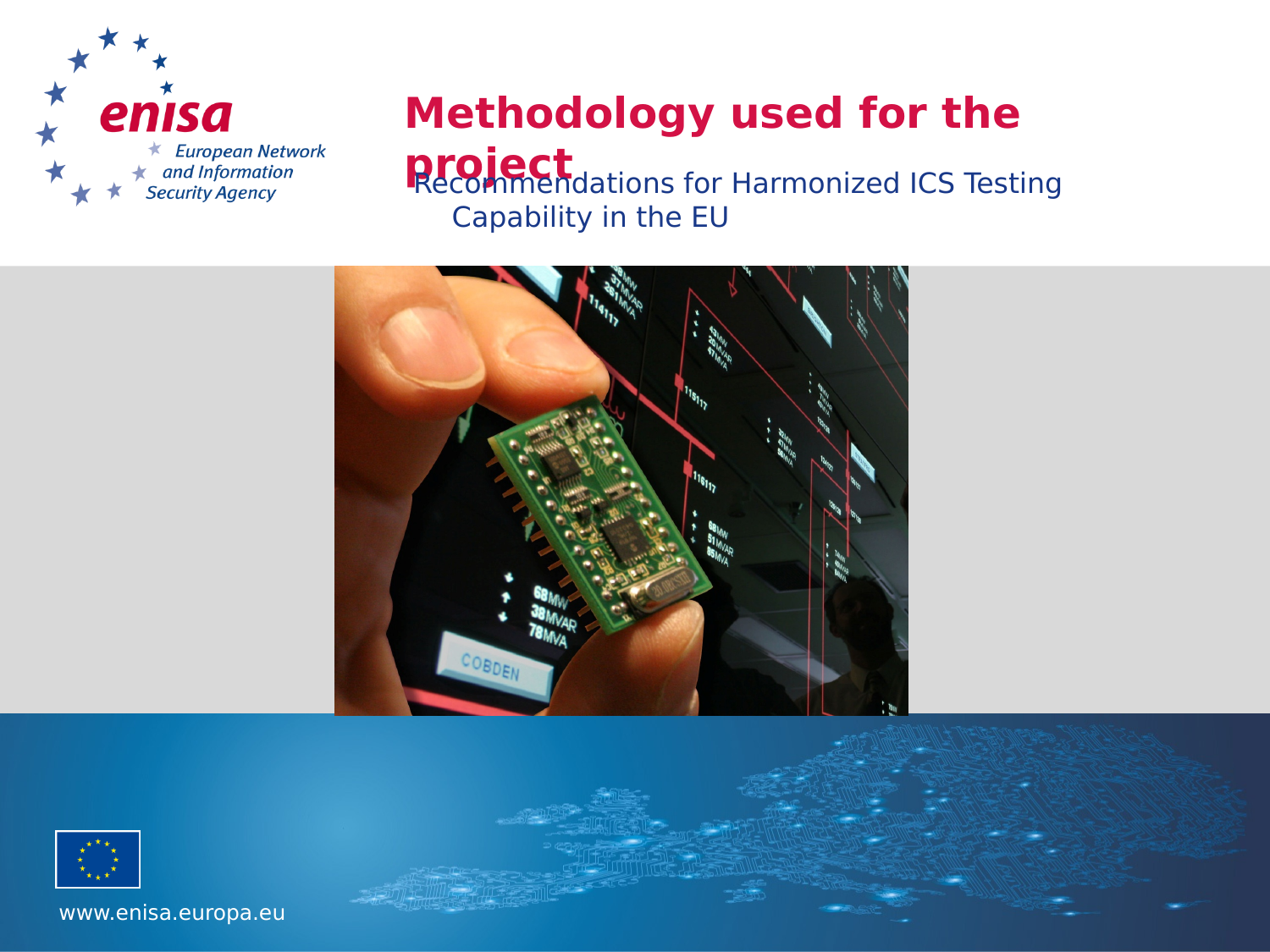

# Methodology used for the project
 Recommendations for Harmonized ICS Testing Capability in the EU